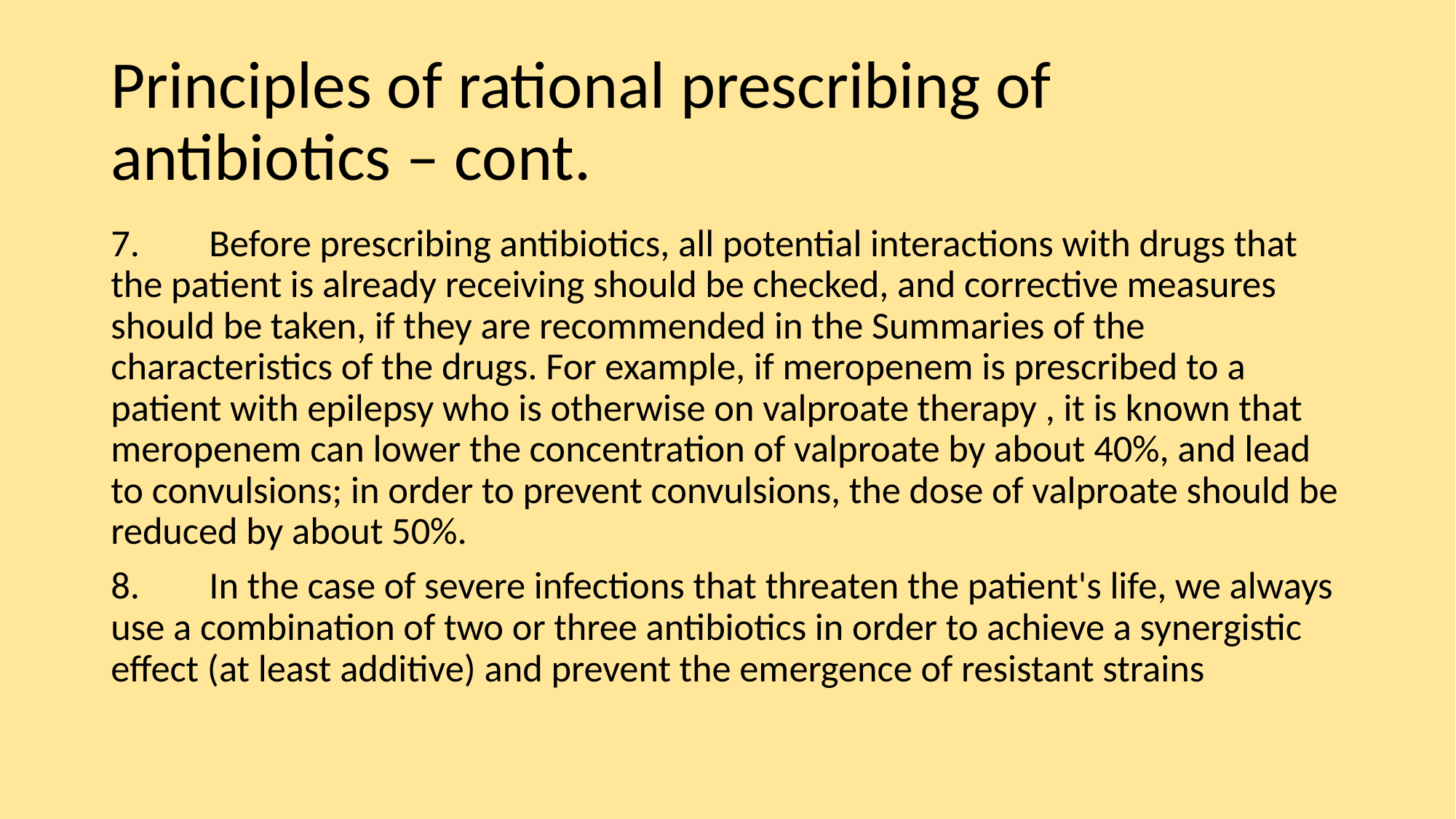

# Principles of rational prescribing of antibiotics – cont.
7.	Before prescribing antibiotics, all potential interactions with drugs that the patient is already receiving should be checked, and corrective measures should be taken, if they are recommended in the Summaries of the characteristics of the drugs. For example, if meropenem is prescribed to a patient with epilepsy who is otherwise on valproate therapy , it is known that meropenem can lower the concentration of valproate by about 40%, and lead to convulsions; in order to prevent convulsions, the dose of valproate should be reduced by about 50%.
8.	In the case of severe infections that threaten the patient's life, we always use a combination of two or three antibiotics in order to achieve a synergistic effect (at least additive) and prevent the emergence of resistant strains